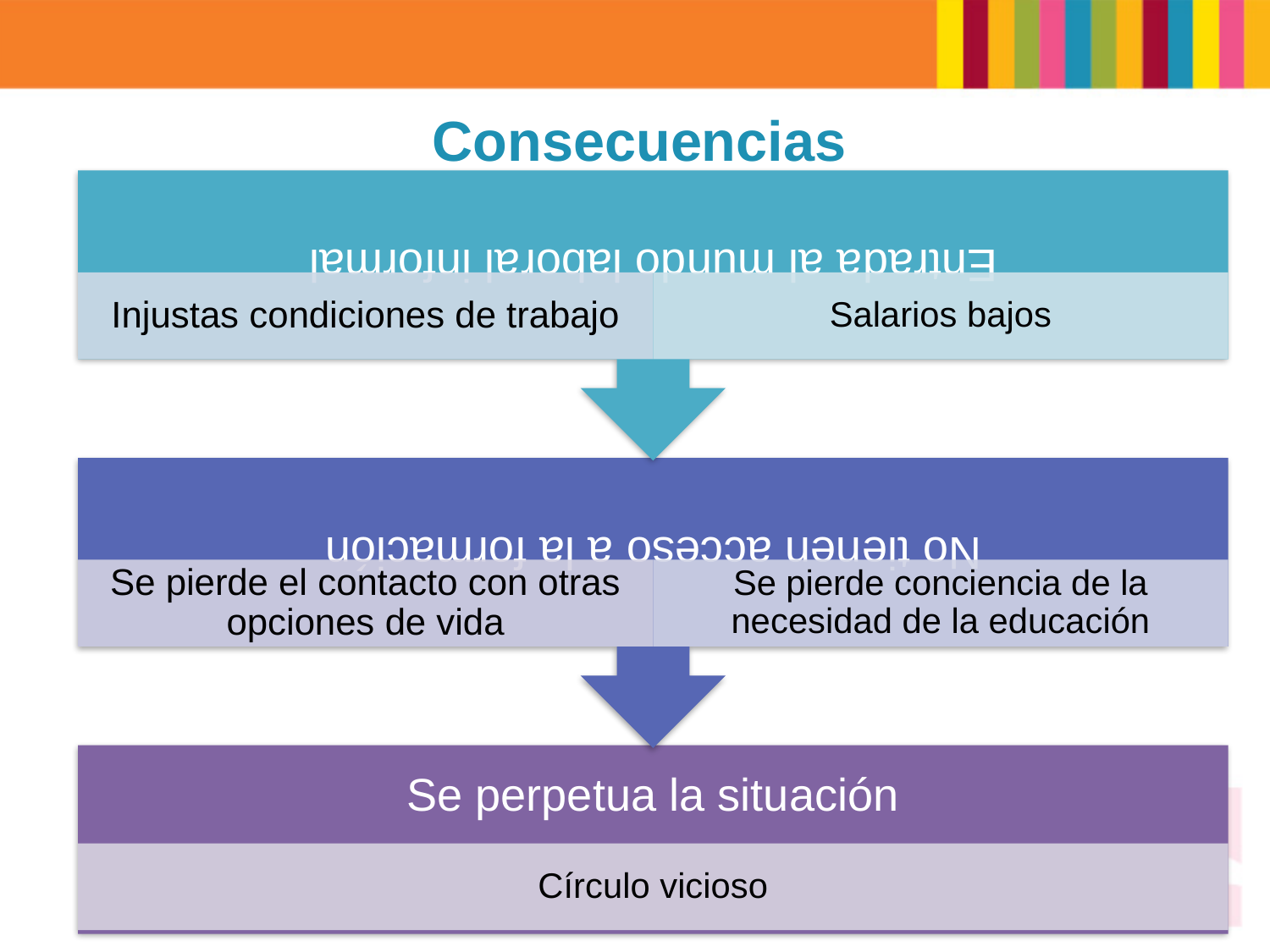

# Consecuencias
Se perpetua la situación
Círculo vicioso
No tienen acceso a la formación
Se pierde el contacto con otras opciones de vida
Se pierde conciencia de la necesidad de la educación
Entrada al mundo laboral informal
Injustas condiciones de trabajo
Salarios bajos